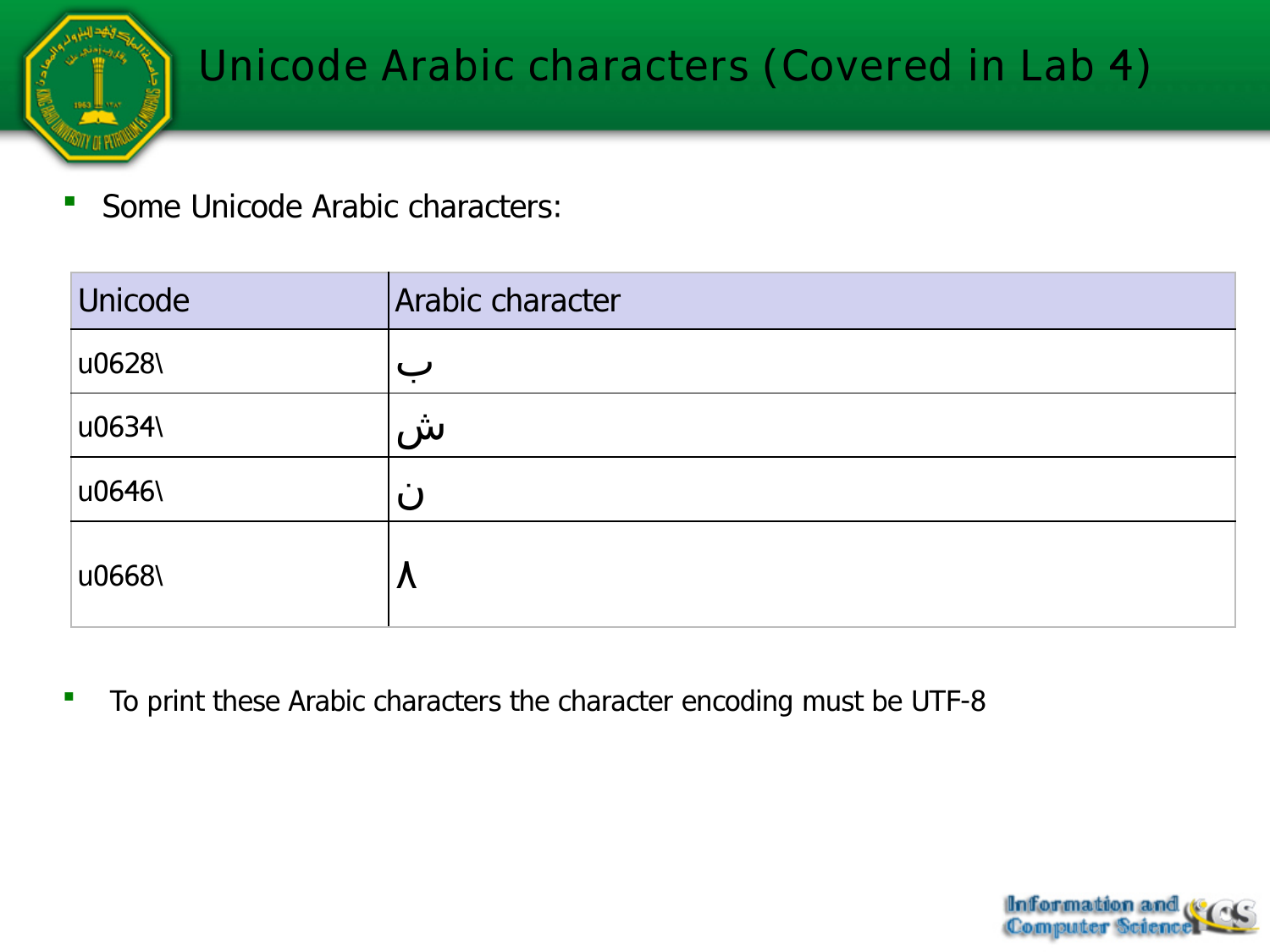

# Unicode Arabic characters (Covered in Lab 4)
 Some Unicode Arabic characters:
| Unicode | Arabic character |
| --- | --- |
| \u0628 | ب |
| \u0634 | ش |
| \u0646 | ن |
| \u0668 | ٨ |
  To print these Arabic characters the character encoding must be UTF-8